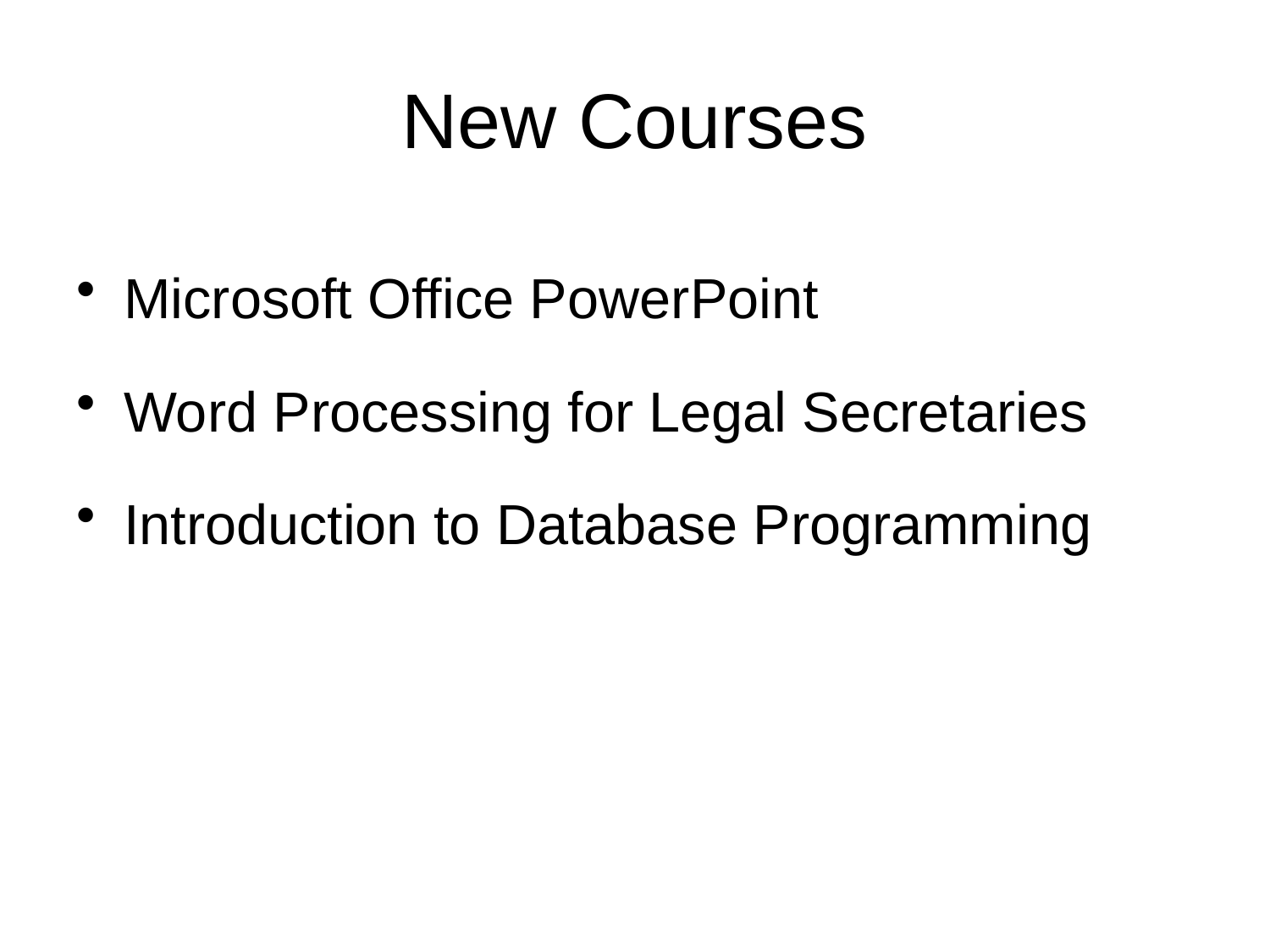

# New Courses
Microsoft Office PowerPoint
Word Processing for Legal Secretaries
Introduction to Database Programming